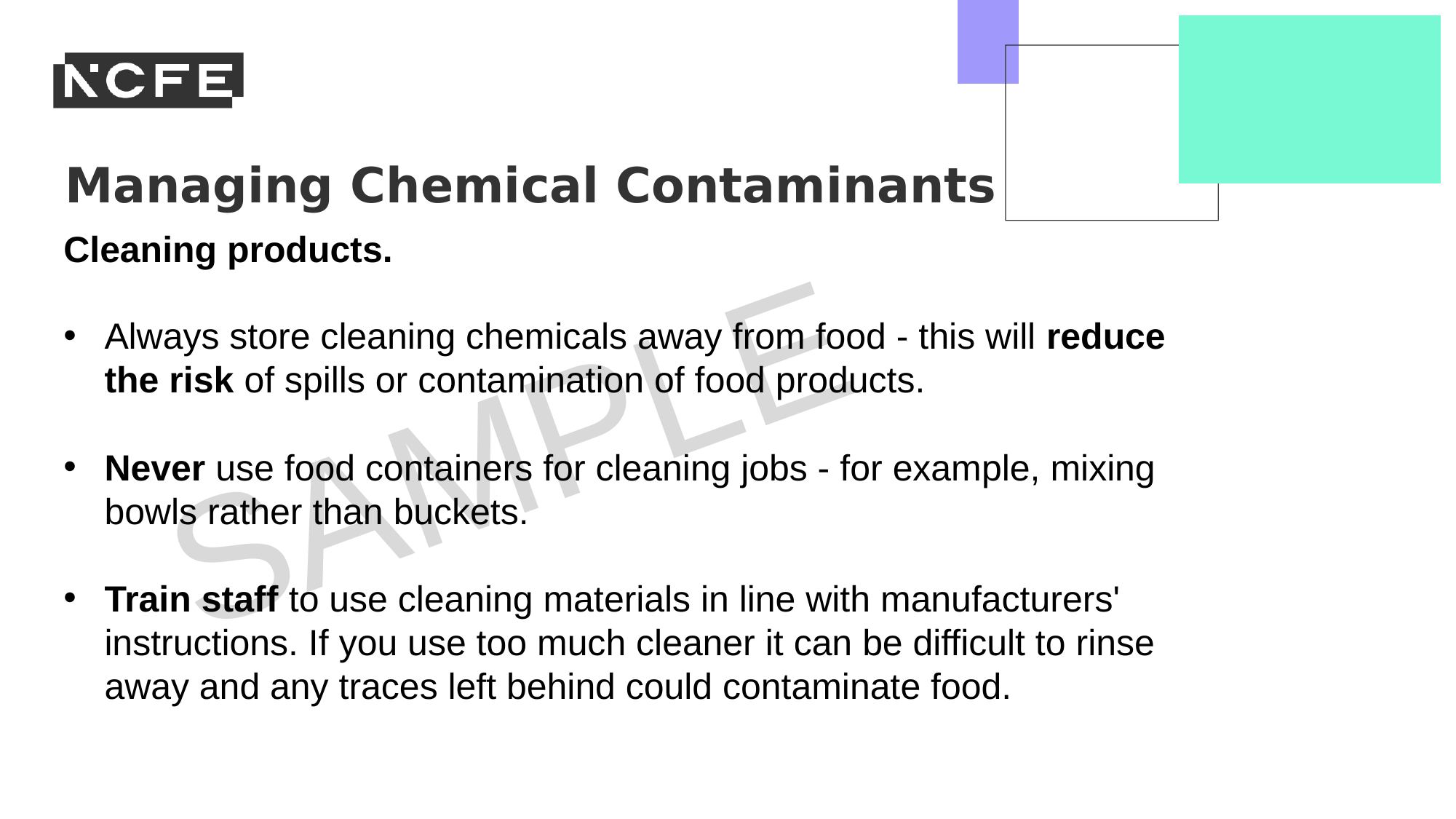

Managing Chemical Contaminants
Cleaning products.

Always store cleaning chemicals away from food - this will reduce the risk of spills or contamination of food products.

Never use food containers for cleaning jobs - for example, mixing bowls rather than buckets.

Train staff to use cleaning materials in line with manufacturers' instructions. If you use too much cleaner it can be difficult to rinse away and any traces left behind could contaminate food.